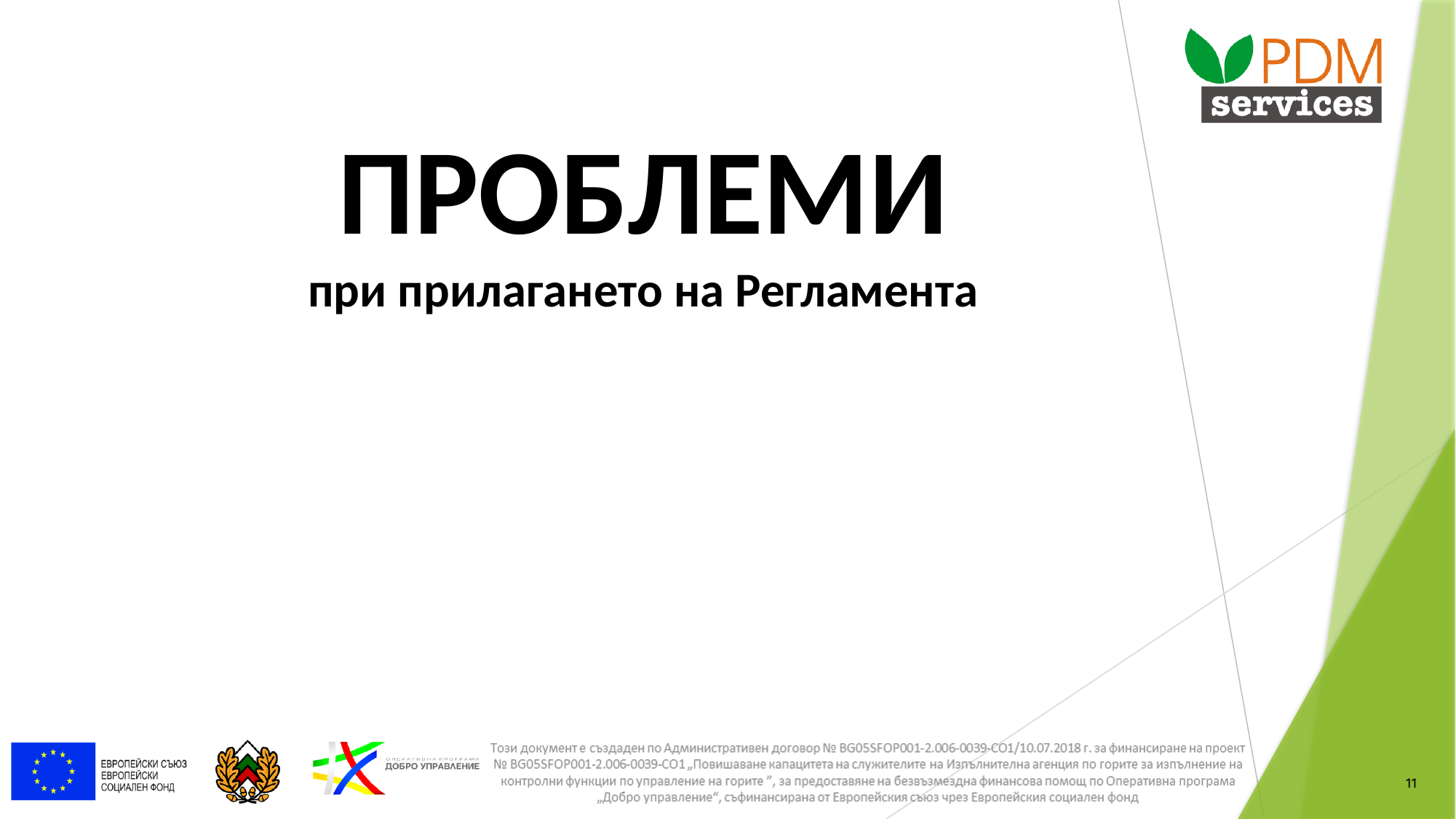

# ПРОБЛЕМИ при прилагането на Регламента
11